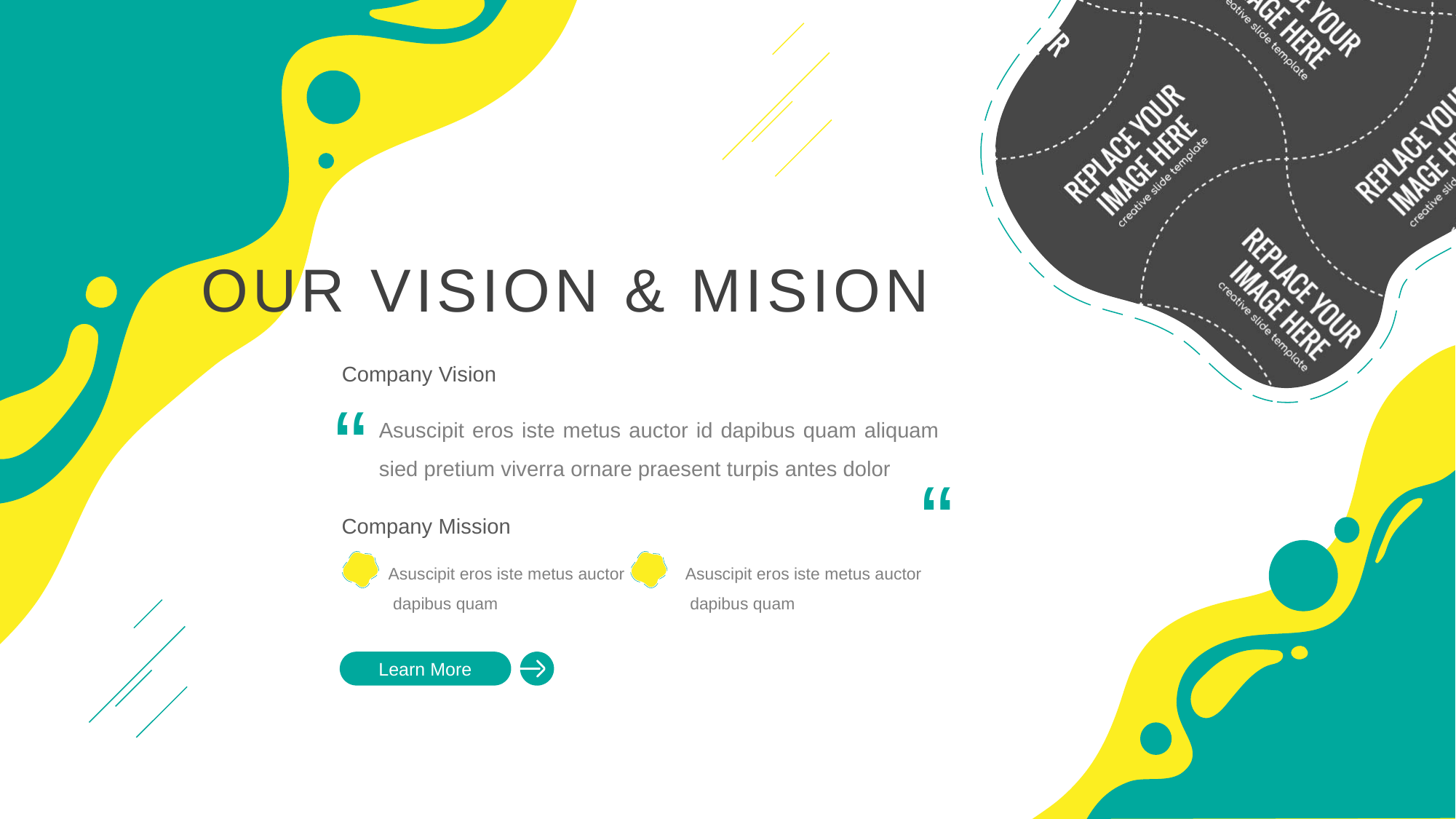

OUR VISION & MISION
Company Vision
“
Asuscipit eros iste metus auctor id dapibus quam aliquam sied pretium viverra ornare praesent turpis antes dolor
“
Company Mission

Asuscipit eros iste metus auctor  dapibus quam
Asuscipit eros iste metus auctor  dapibus quam

Learn More